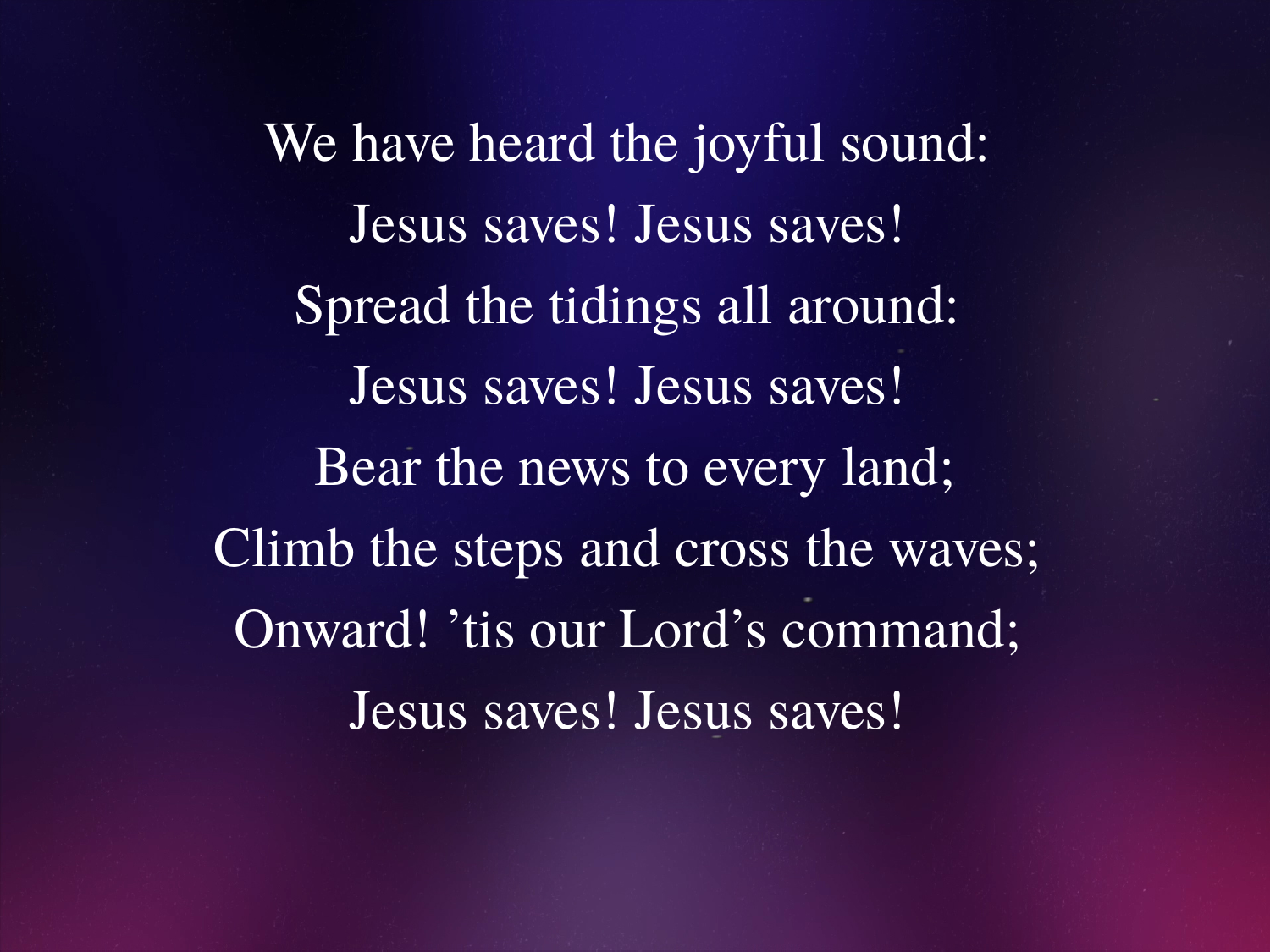

# We have heard the joyful sound: Jesus saves! Jesus saves! Spread the tidings all around: Jesus saves! Jesus saves! Bear the news to every land; Climb the steps and cross the waves; Onward! ’tis our Lord’s command; Jesus saves! Jesus saves!